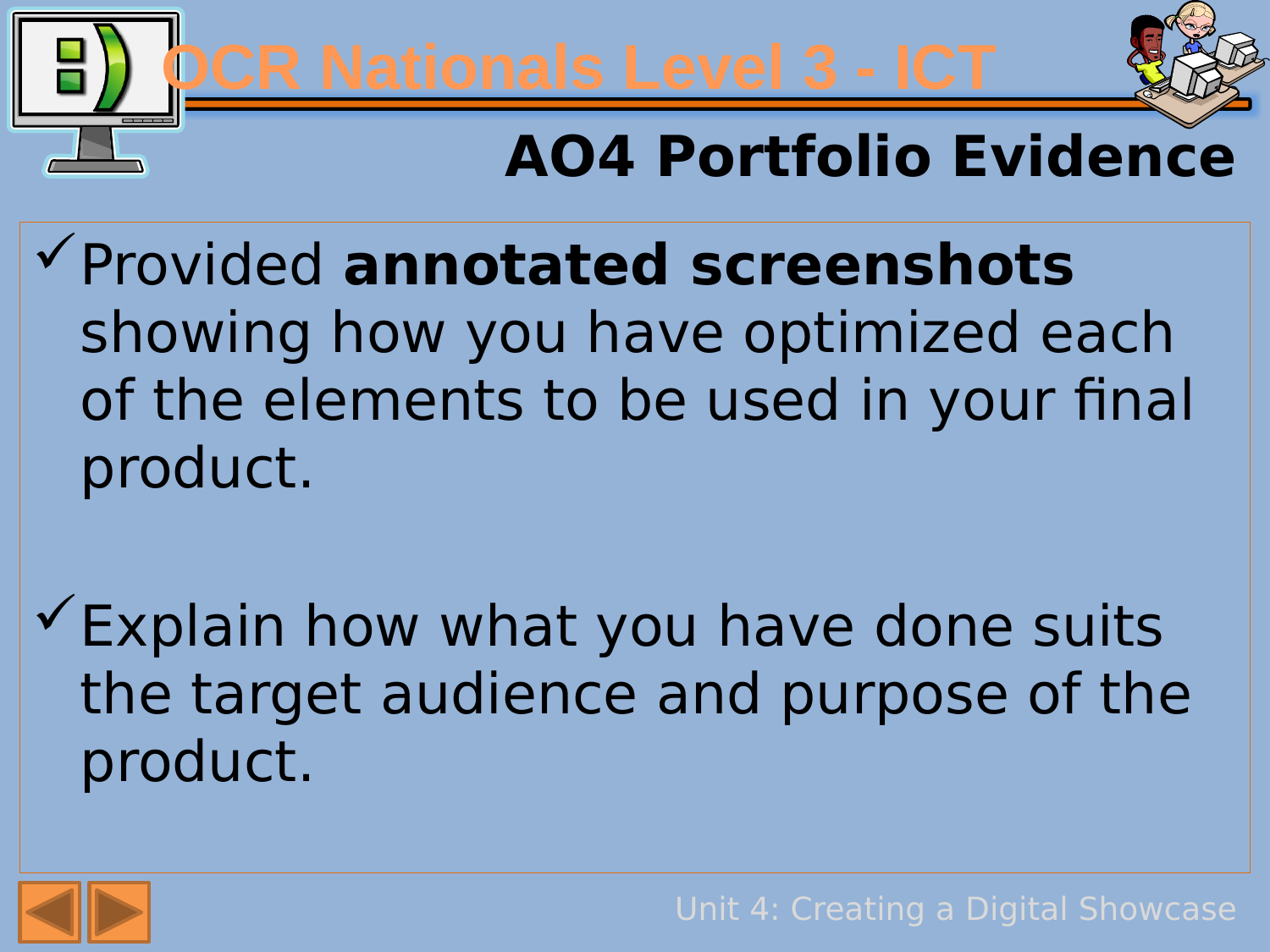

# AO4 Portfolio Evidence
Provided annotated screenshots showing how you have optimized each of the elements to be used in your final product.

Explain how what you have done suits the target audience and purpose of the product.